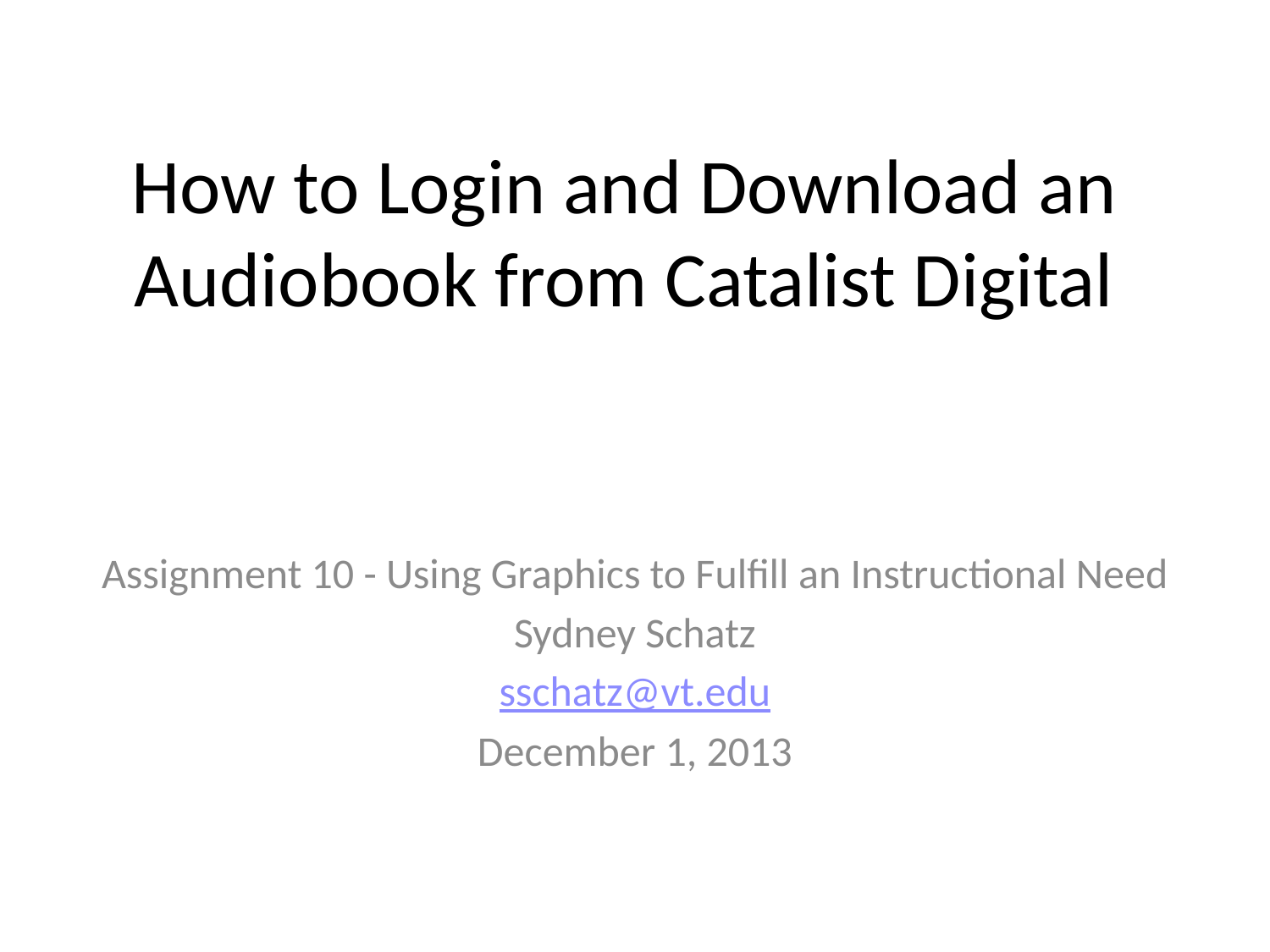

# How to Login and Download an Audiobook from Catalist Digital
Assignment 10 - Using Graphics to Fulfill an Instructional Need
Sydney Schatz
sschatz@vt.edu
December 1, 2013